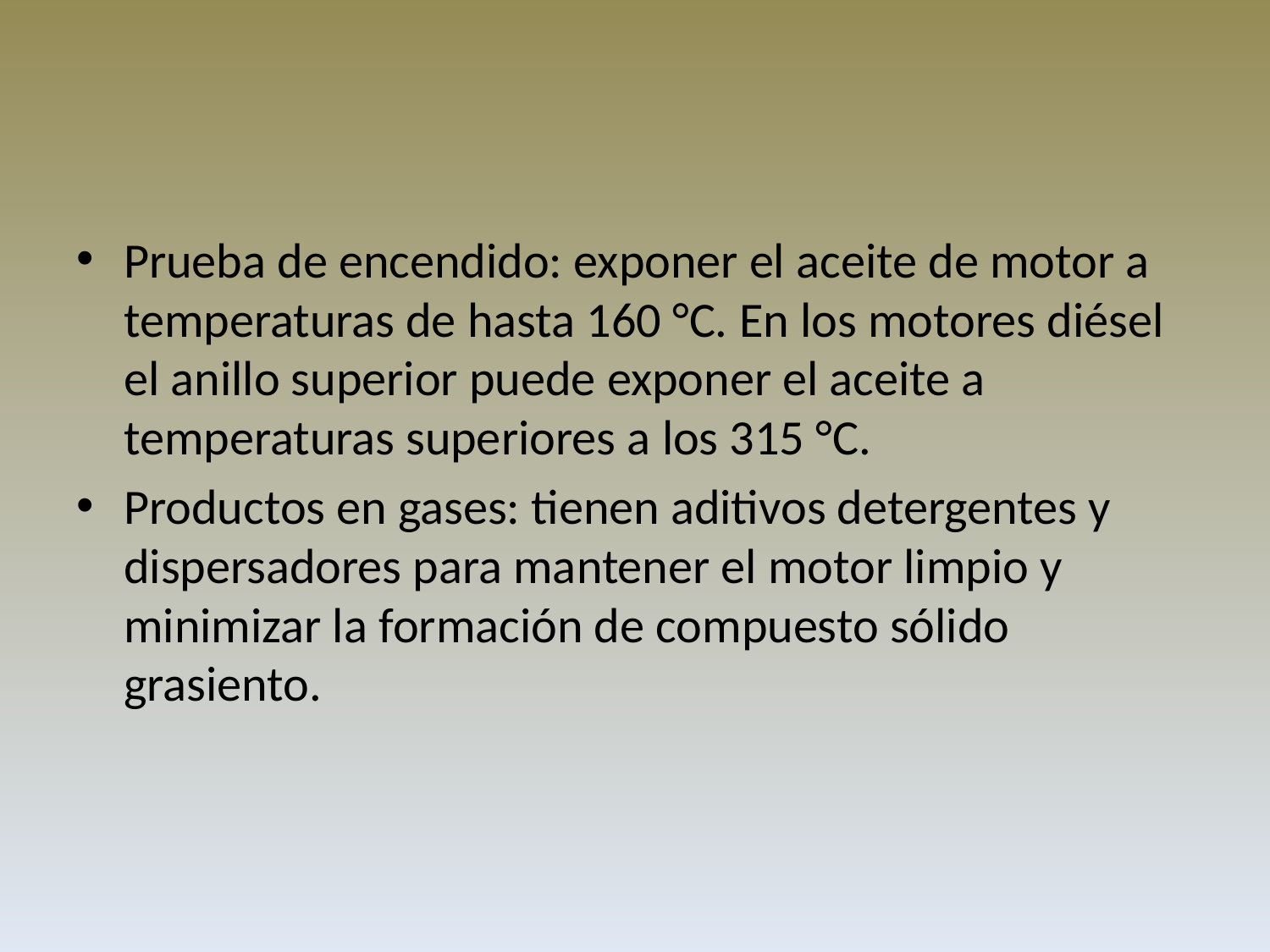

#
Prueba de encendido: exponer el aceite de motor a temperaturas de hasta 160 °C. En los motores diésel el anillo superior puede exponer el aceite a temperaturas superiores a los 315 °C.
Productos en gases: tienen aditivos detergentes y dispersadores para mantener el motor limpio y minimizar la formación de compuesto sólido grasiento.